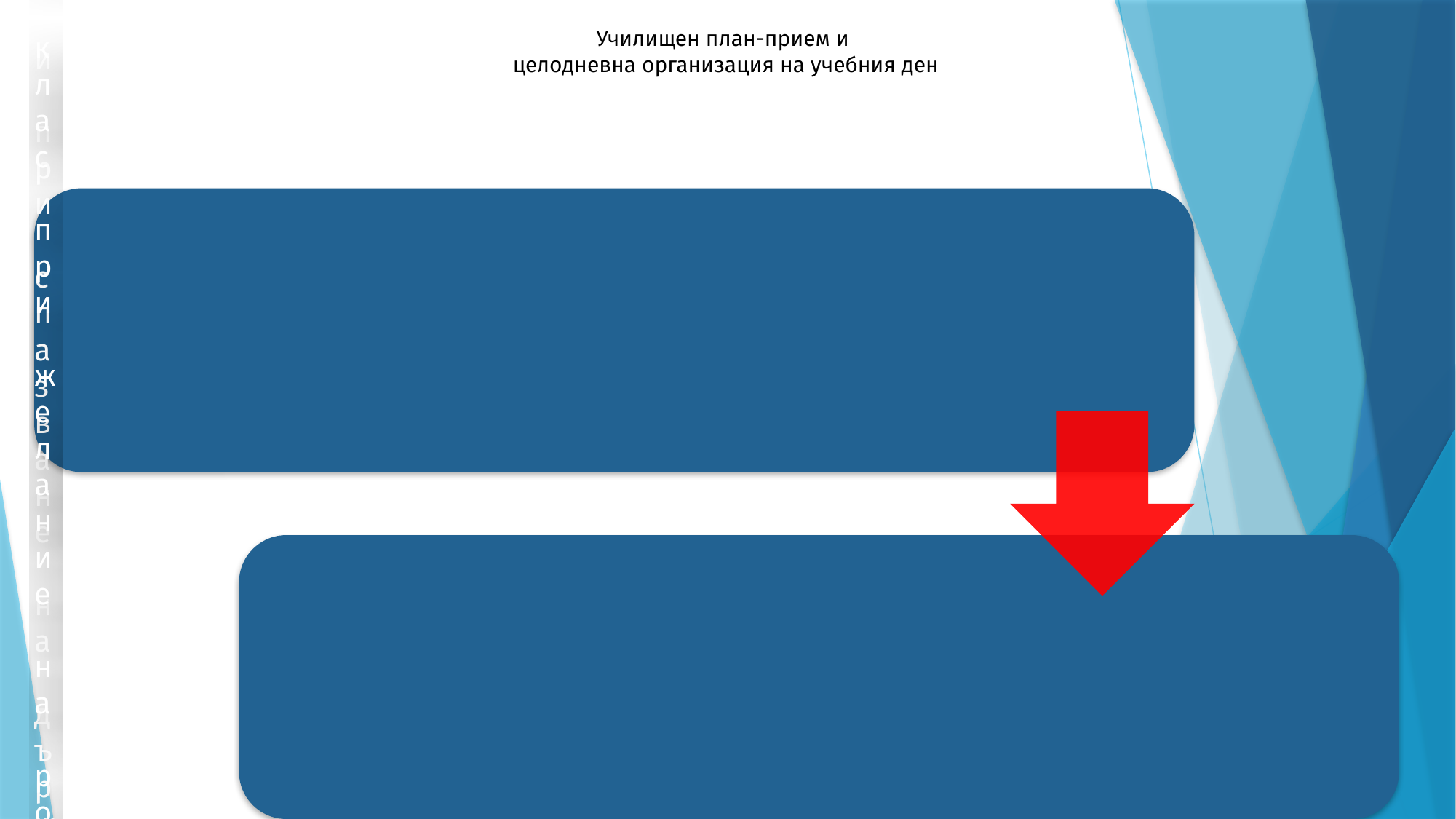

# Училищен план-прием и целодневна организация на учебния ден